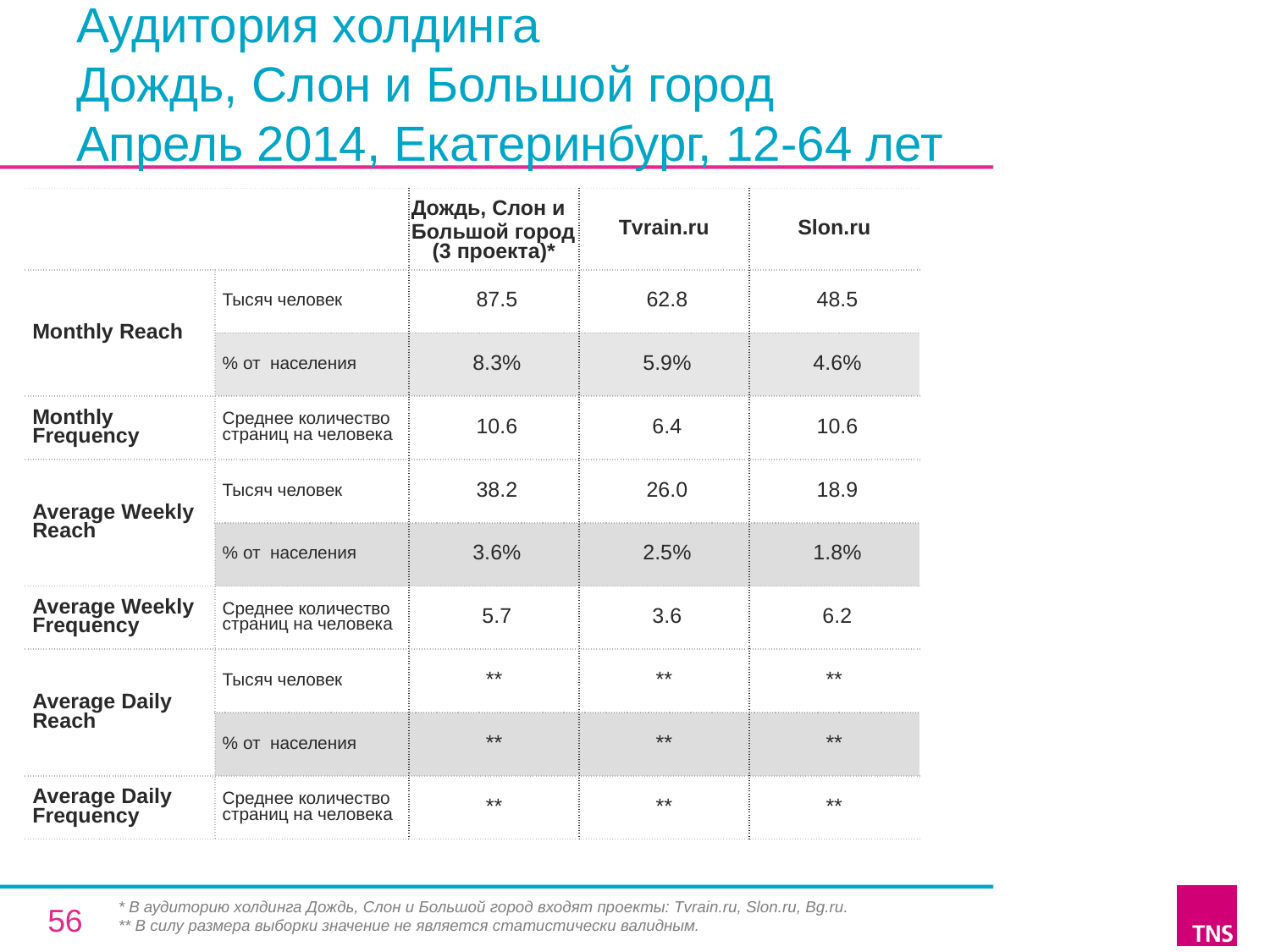

# Аудитория холдинга
Дождь, Слон и Большой город
Апрель 2014, Екатеринбург, 12-64 лет
|  |  | Дождь, Слон и Большой город (3 проекта)\* | Tvrain.ru | Slon.ru |
| --- | --- | --- | --- | --- |
| Monthly Reach | Тысяч человек | 87.5 | 62.8 | 48.5 |
|  | % от населения | 8.3% | 5.9% | 4.6% |
| Monthly Frequency | Среднее количество страниц на человека | 10.6 | 6.4 | 10.6 |
| Average Weekly Reach | Тысяч человек | 38.2 | 26.0 | 18.9 |
|  | % от населения | 3.6% | 2.5% | 1.8% |
| Average Weekly Frequency | Среднее количество страниц на человека | 5.7 | 3.6 | 6.2 |
| Average Daily Reach | Тысяч человек | \*\* | \*\* | \*\* |
|  | % от населения | \*\* | \*\* | \*\* |
| Average Daily Frequency | Среднее количество страниц на человека | \*\* | \*\* | \*\* |
* В аудиторию холдинга Дождь, Слон и Большой город входят проекты: Tvrain.ru, Slon.ru, Bg.ru.
** В силу размера выборки значение не является статистически валидным.
56